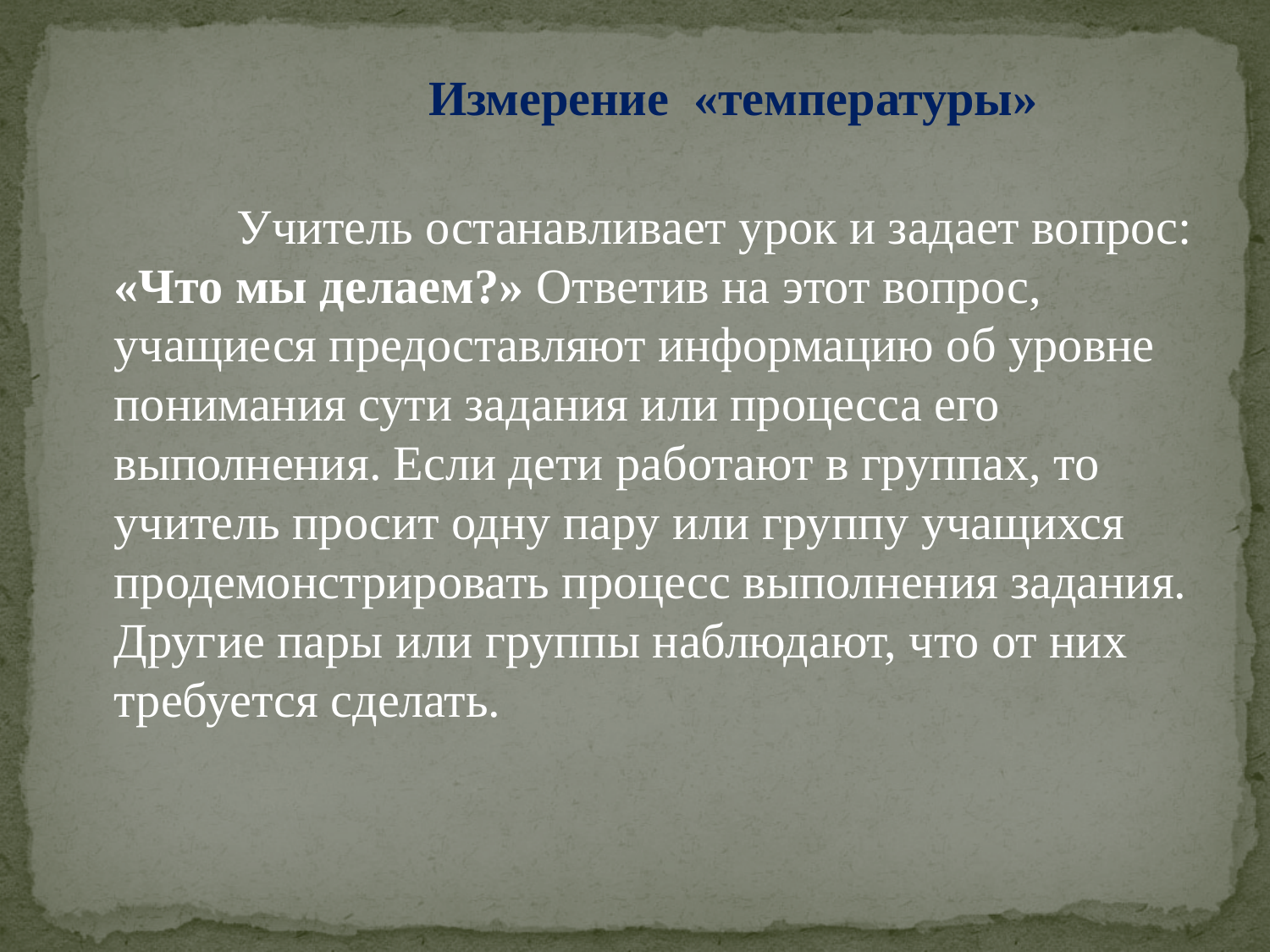

Измерение  «температуры»
          Учитель останавливает урок и задает вопрос: «Что мы делаем?» Ответив на этот вопрос, учащиеся предоставляют информацию об уровне понимания сути задания или процесса его выполнения. Если дети работают в группах, то учитель просит одну пару или группу учащихся продемонстрировать процесс выполнения задания. Другие пары или группы наблюдают, что от них требуется сделать.